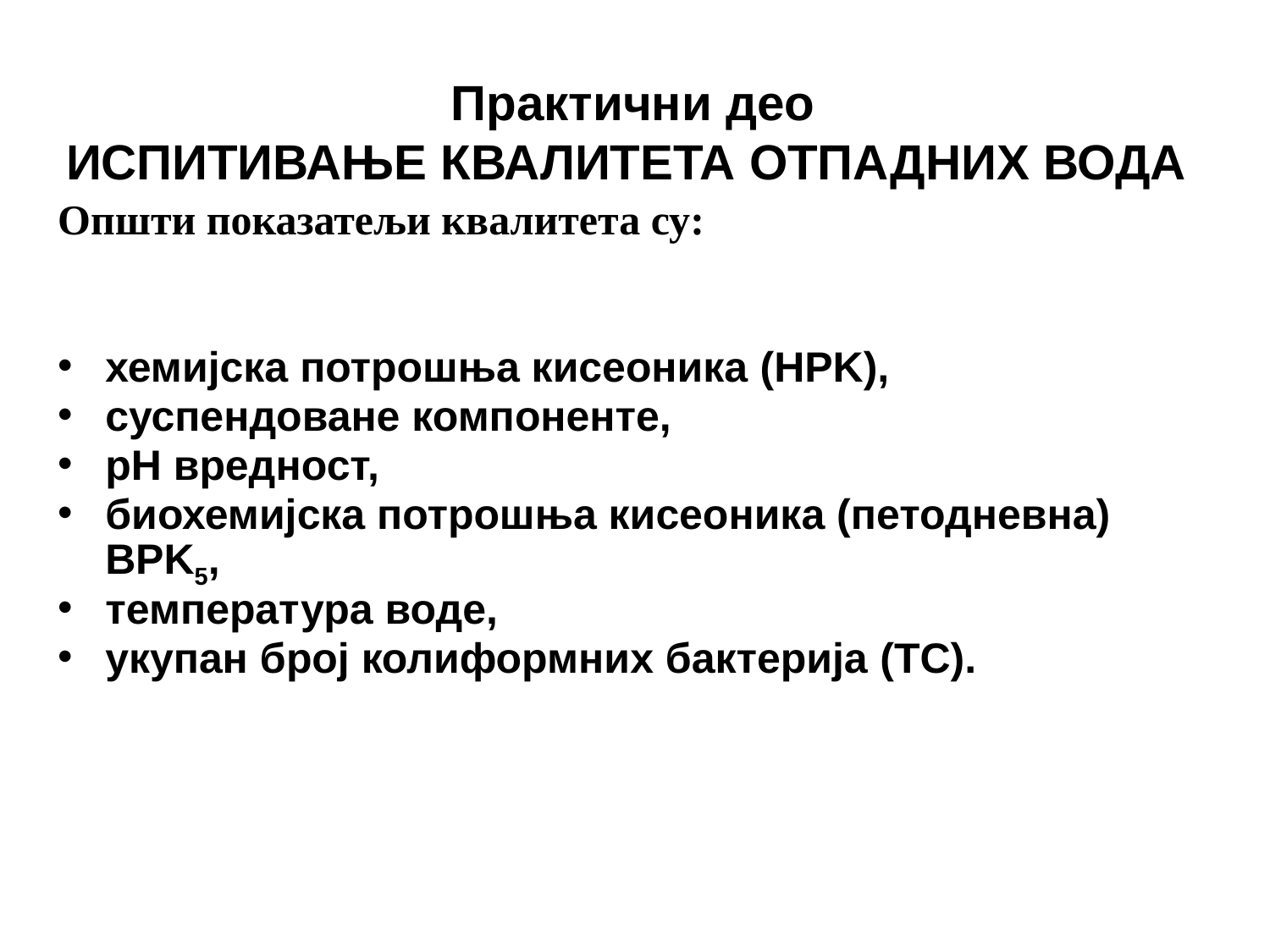

Практични део
ИСПИТИВАЊЕ КВАЛИТЕТА ОТПАДНИХ ВОДА
Општи показатељи квалитета су:

хемијска потрошња кисеоника (HPK),
суспендоване компоненте,
pH вредност,
биохемијска потрошња кисеоника (петодневна) BPK5,
температура воде,
укупан број колиформних бактерија (ТC).